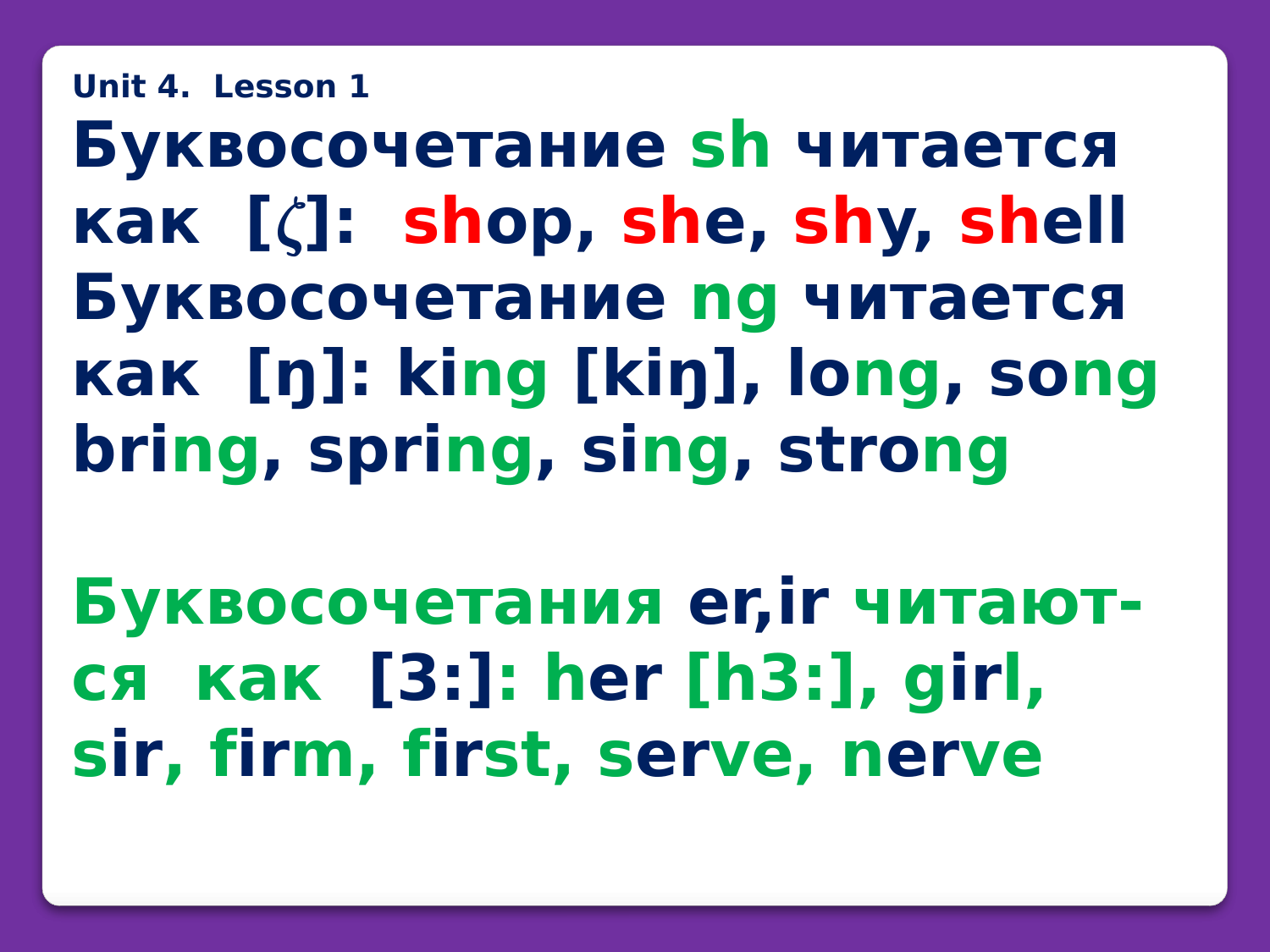

Unit 4.  Lesson 1
Буквосочетание sh читается  как  [𝜻]:  shop, she, shy, shell
Буквосочетание ng читается  как  [ŋ]: king [kiŋ], long, song
bring, spring, sing, strong

Буквосочетания er,ir читают-ся  как  [3:]: her [h3:], girl,
sir, firm, first, serve, nerve